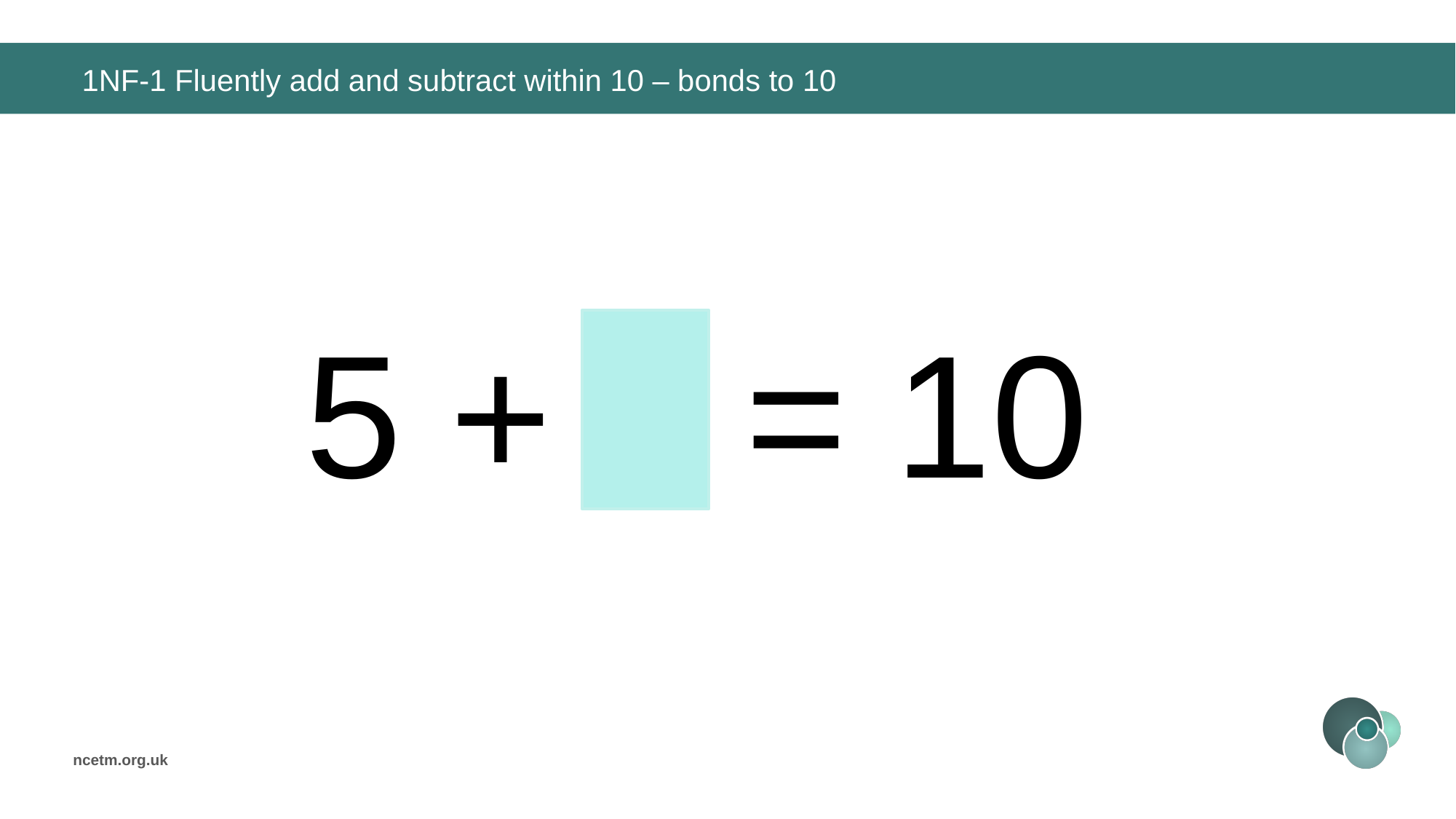

# 1NF-1 Fluently add and subtract within 10 – bonds to 10
5 + 5 =
10